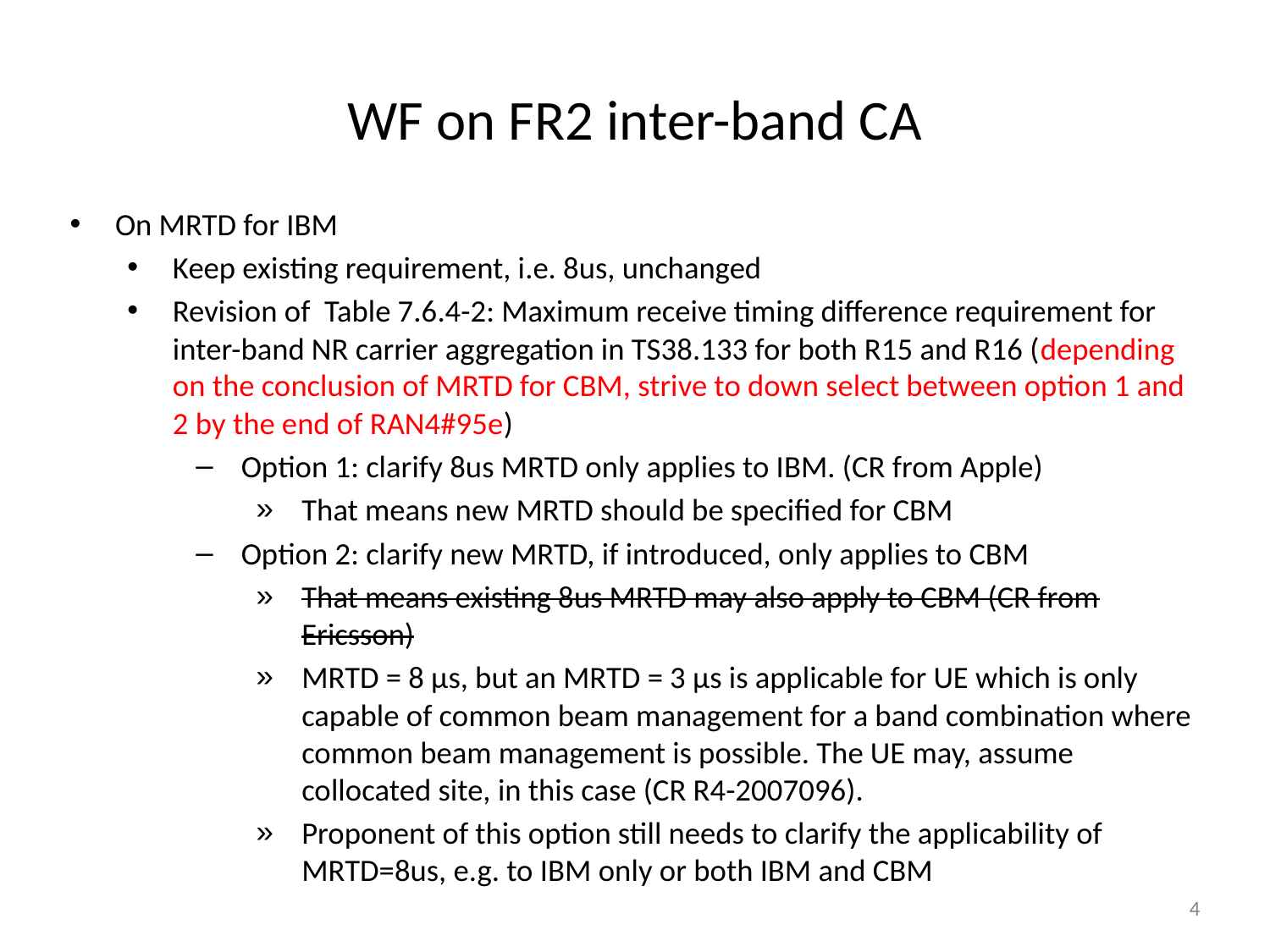

# WF on FR2 inter-band CA
On MRTD for IBM
Keep existing requirement, i.e. 8us, unchanged
Revision of  Table 7.6.4-2: Maximum receive timing difference requirement for inter-band NR carrier aggregation in TS38.133 for both R15 and R16 (depending on the conclusion of MRTD for CBM, strive to down select between option 1 and 2 by the end of RAN4#95e)
Option 1: clarify 8us MRTD only applies to IBM. (CR from Apple)
That means new MRTD should be specified for CBM
Option 2: clarify new MRTD, if introduced, only applies to CBM
That means existing 8us MRTD may also apply to CBM (CR from Ericsson)
MRTD = 8 µs, but an MRTD = 3 µs is applicable for UE which is only capable of common beam management for a band combination where common beam management is possible. The UE may, assume collocated site, in this case (CR R4-2007096).
Proponent of this option still needs to clarify the applicability of MRTD=8us, e.g. to IBM only or both IBM and CBM

4